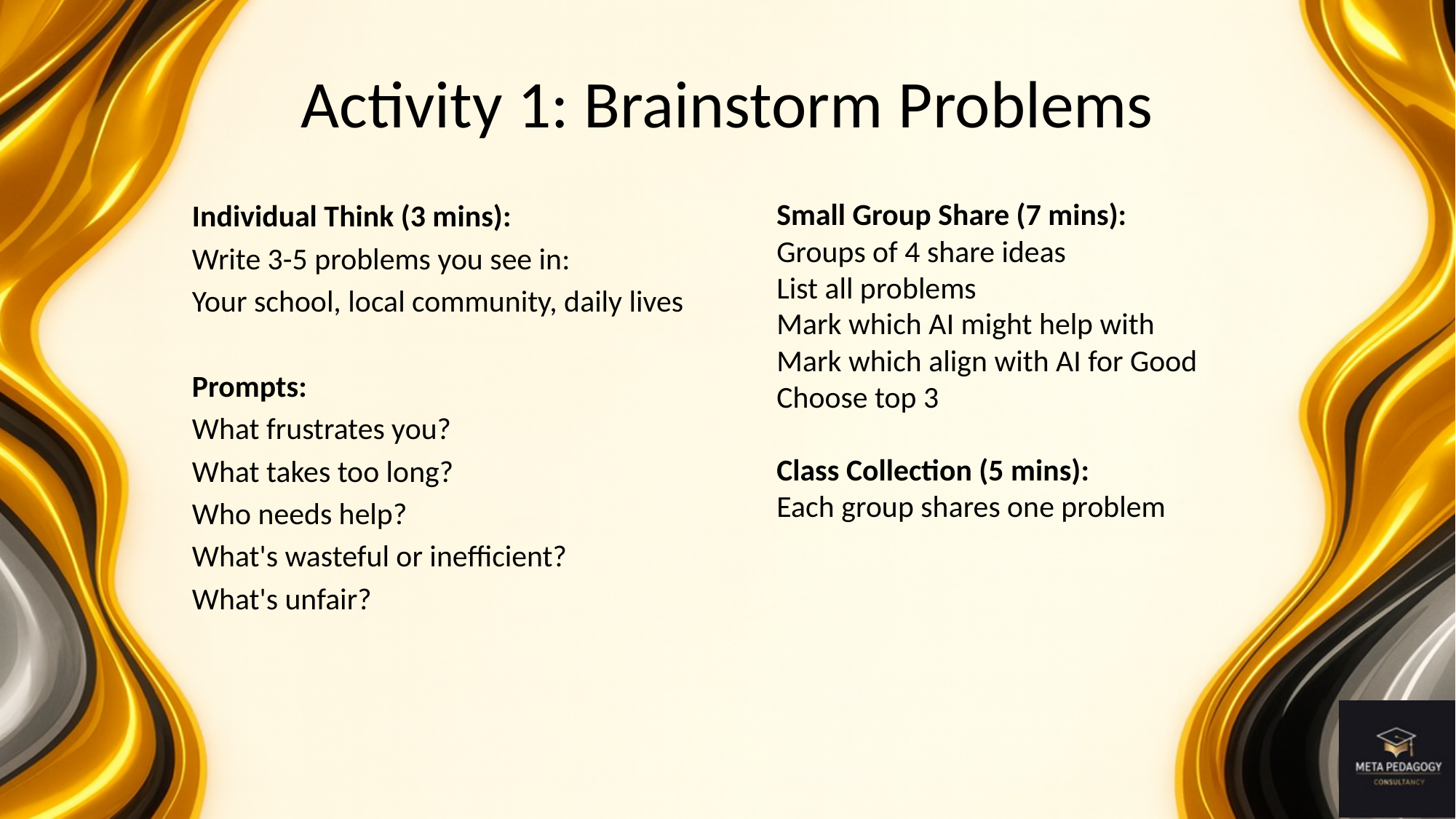

# Activity 1: Brainstorm Problems

Small Group Share (7 mins):
Groups of 4 share ideas
List all problems
Mark which AI might help with
Mark which align with AI for Good
Choose top 3

Class Collection (5 mins):
Each group shares one problem
Individual Think (3 mins):
Write 3-5 problems you see in:
Your school, local community, daily lives

Prompts:
What frustrates you?
What takes too long?
Who needs help?
What's wasteful or inefficient?
What's unfair?